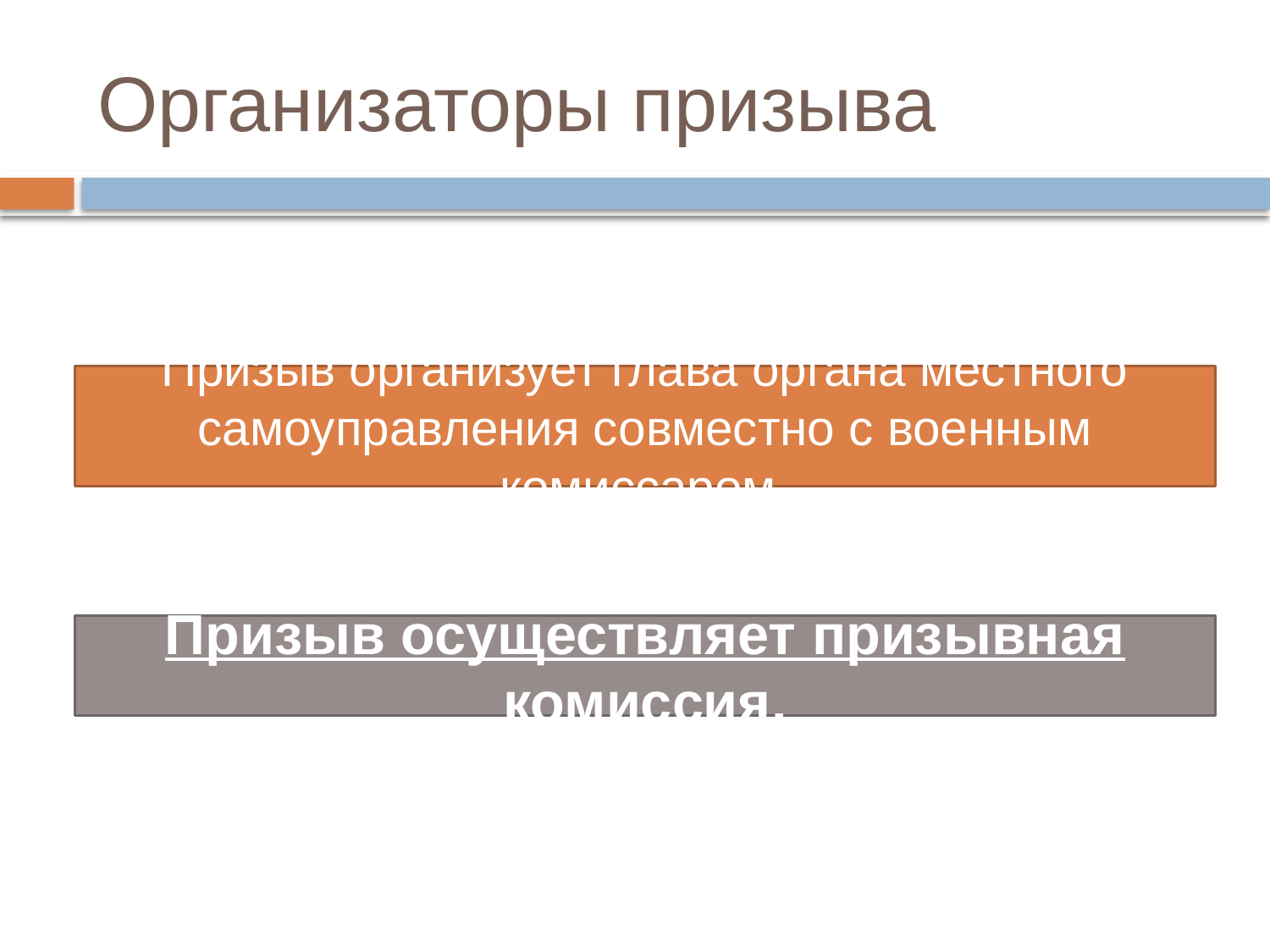

# Организаторы призыва
Призыв организует глава органа местного самоуправления совместно с военным комиссаром.
Призыв осуществляет призывная комиссия.